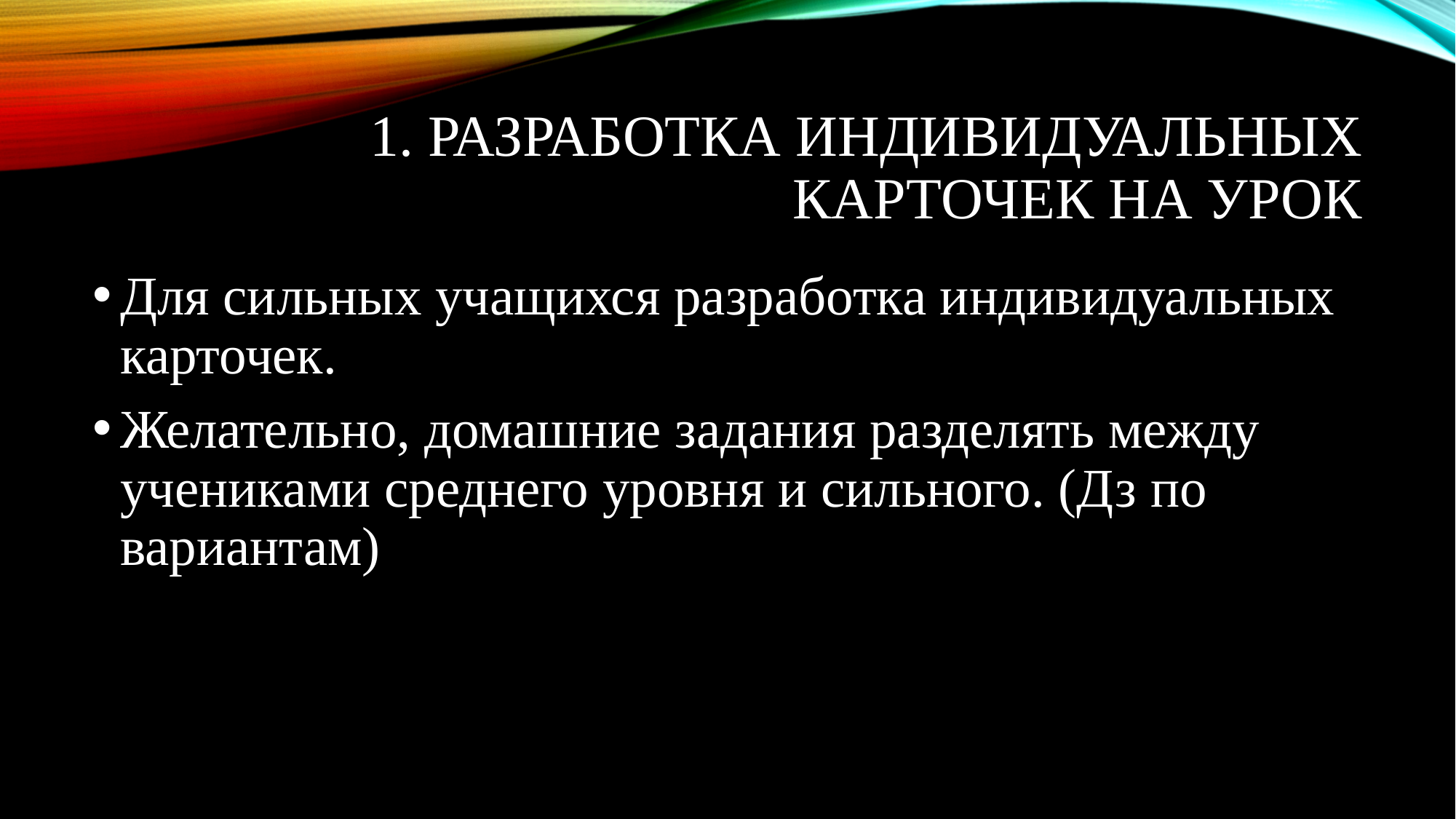

# 1. Разработка индивидуальных карточек на урок
Для сильных учащихся разработка индивидуальных карточек.
Желательно, домашние задания разделять между учениками среднего уровня и сильного. (Дз по вариантам)